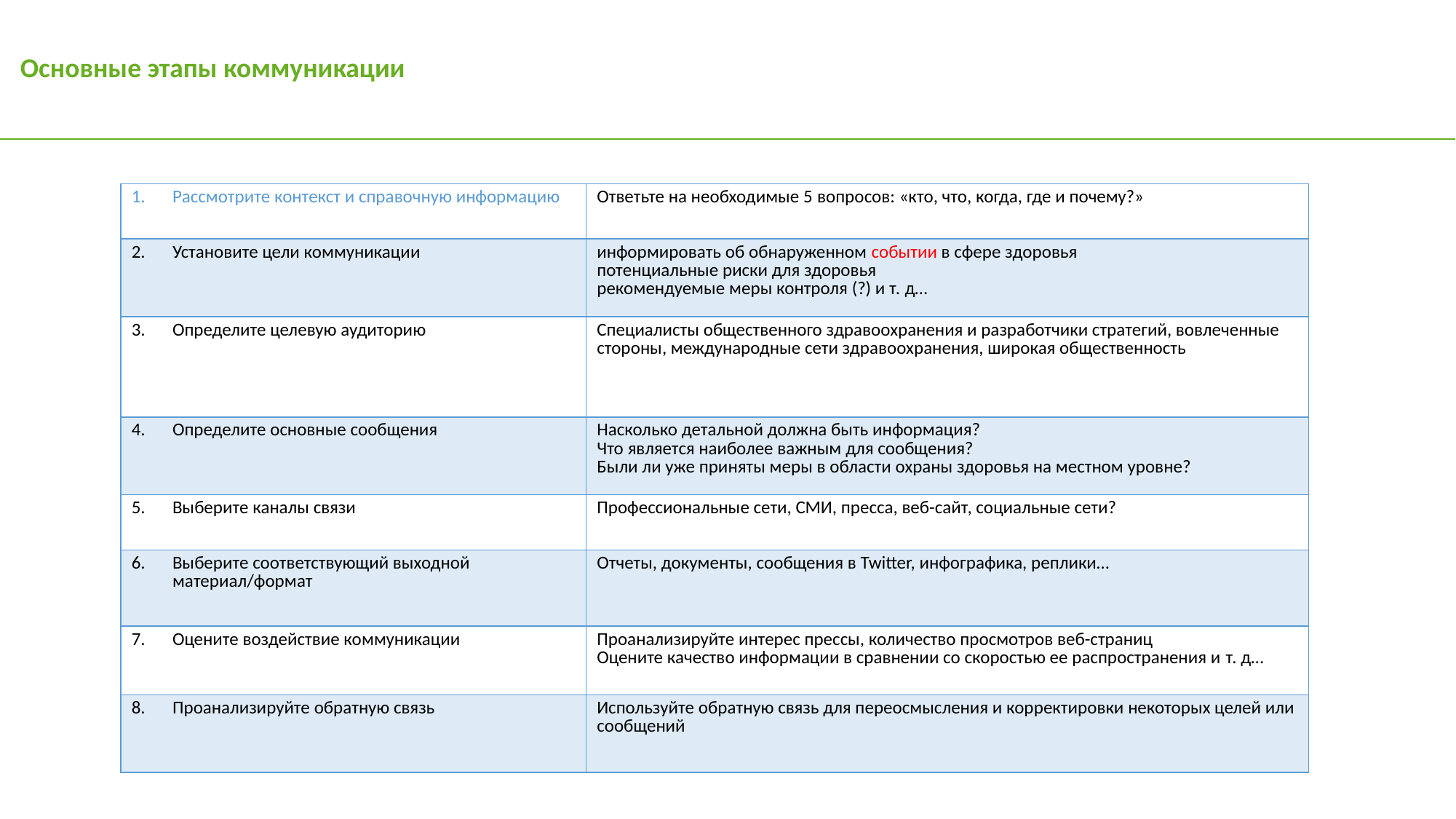

Основные этапы коммуникации
| Рассмотрите контекст и справочную информацию | Ответьте на необходимые 5 вопросов: «кто, что, когда, где и почему?» |
| --- | --- |
| Установите цели коммуникации | информировать об обнаруженном событии в сфере здоровья потенциальные риски для здоровья рекомендуемые меры контроля (?) и т. д… |
| Определите целевую аудиторию | Специалисты общественного здравоохранения и разработчики стратегий, вовлеченные стороны, международные сети здравоохранения, широкая общественность |
| Определите основные сообщения | Насколько детальной должна быть информация? Что является наиболее важным для сообщения? Были ли уже приняты меры в области охраны здоровья на местном уровне? |
| Выберите каналы связи | Профессиональные сети, СМИ, пресса, веб-сайт, социальные сети? |
| Выберите соответствующий выходной материал/формат | Отчеты, документы, сообщения в Twitter, инфографика, реплики… |
| Оцените воздействие коммуникации | Проанализируйте интерес прессы, количество просмотров веб-страниц Оцените качество информации в сравнении со скоростью ее распространения и т. д… |
| Проанализируйте обратную связь | Используйте обратную связь для переосмысления и корректировки некоторых целей или сообщений |